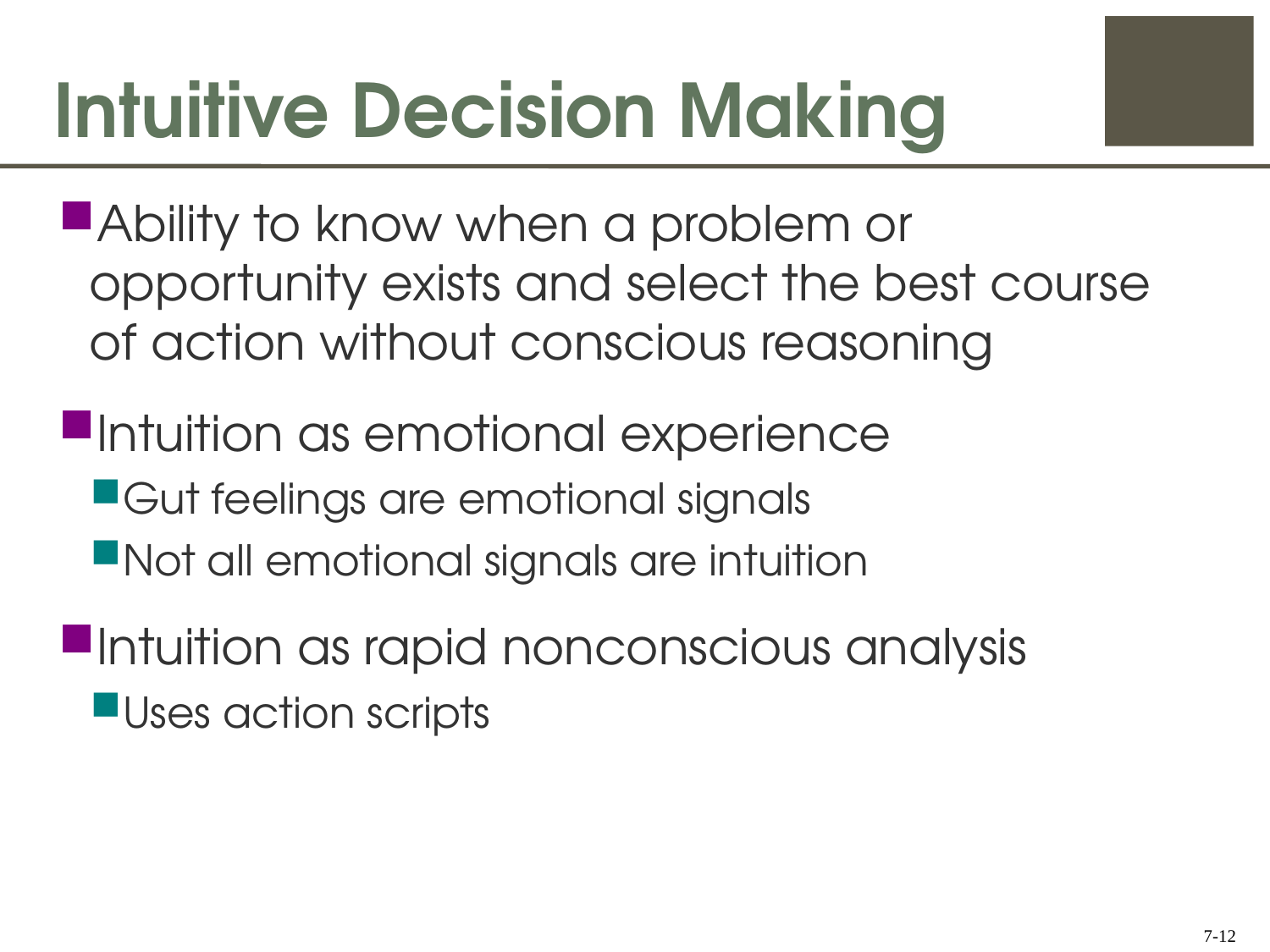

# Intuitive Decision Making
Ability to know when a problem or opportunity exists and select the best course of action without conscious reasoning
Intuition as emotional experience
Gut feelings are emotional signals
Not all emotional signals are intuition
Intuition as rapid nonconscious analysis
Uses action scripts